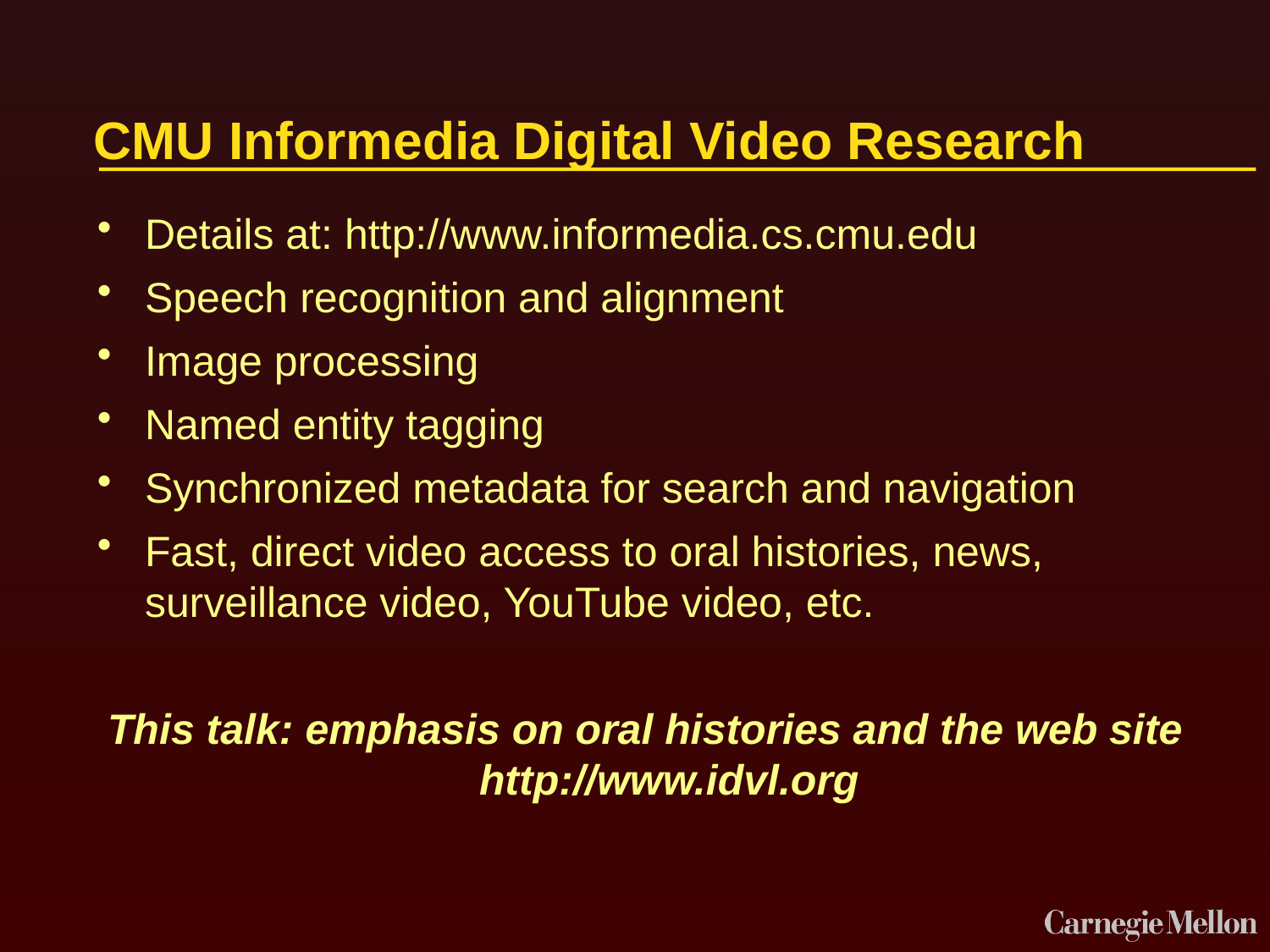

# CMU Informedia Digital Video Research
Details at: http://www.informedia.cs.cmu.edu
Speech recognition and alignment
Image processing
Named entity tagging
Synchronized metadata for search and navigation
Fast, direct video access to oral histories, news, surveillance video, YouTube video, etc.

This talk: emphasis on oral histories and the web site http://www.idvl.org